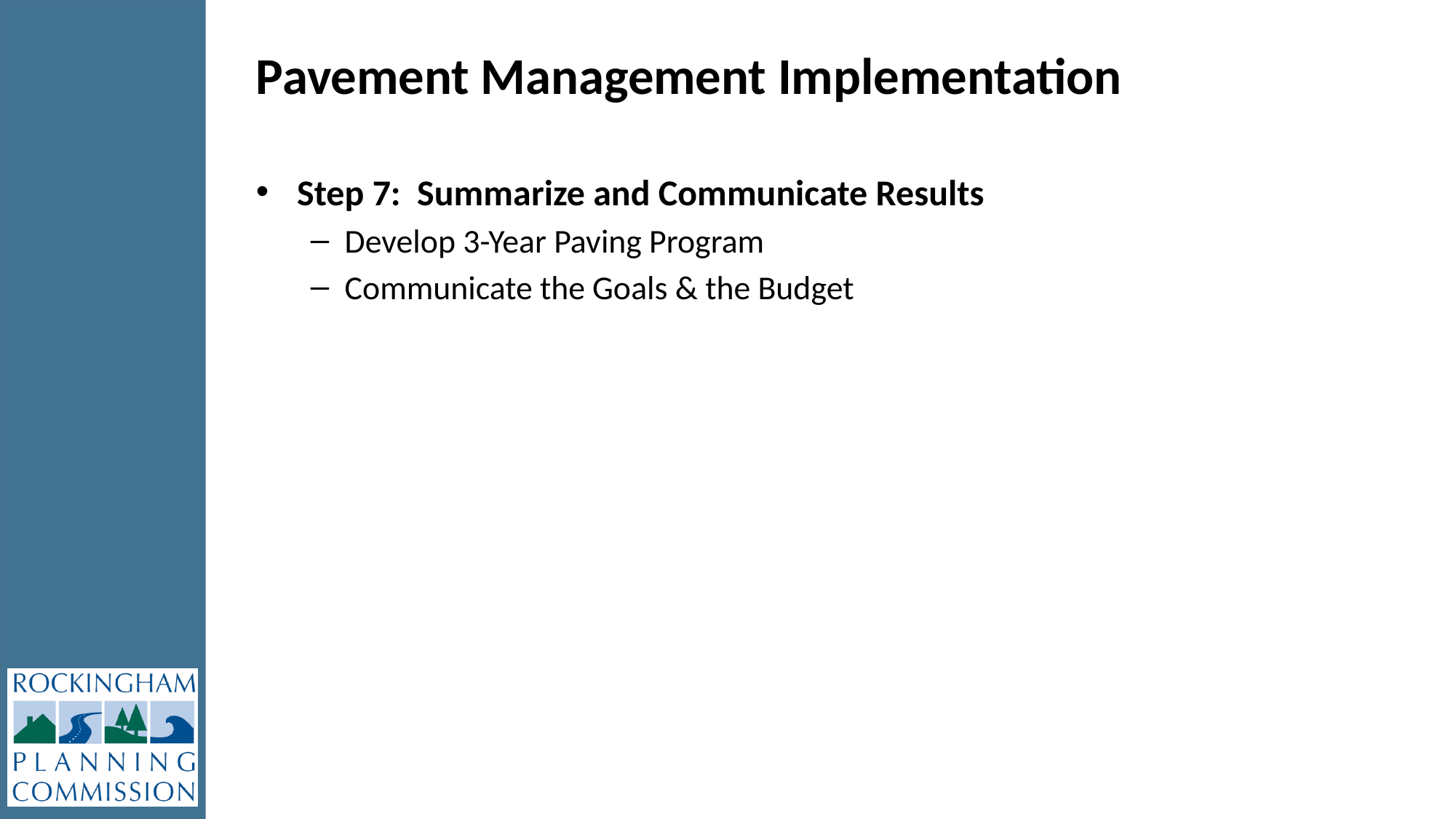

Pavement Management Implementation
Step 7:  Summarize and Communicate Results
Develop 3-Year Paving Program
Communicate the Goals & the Budget